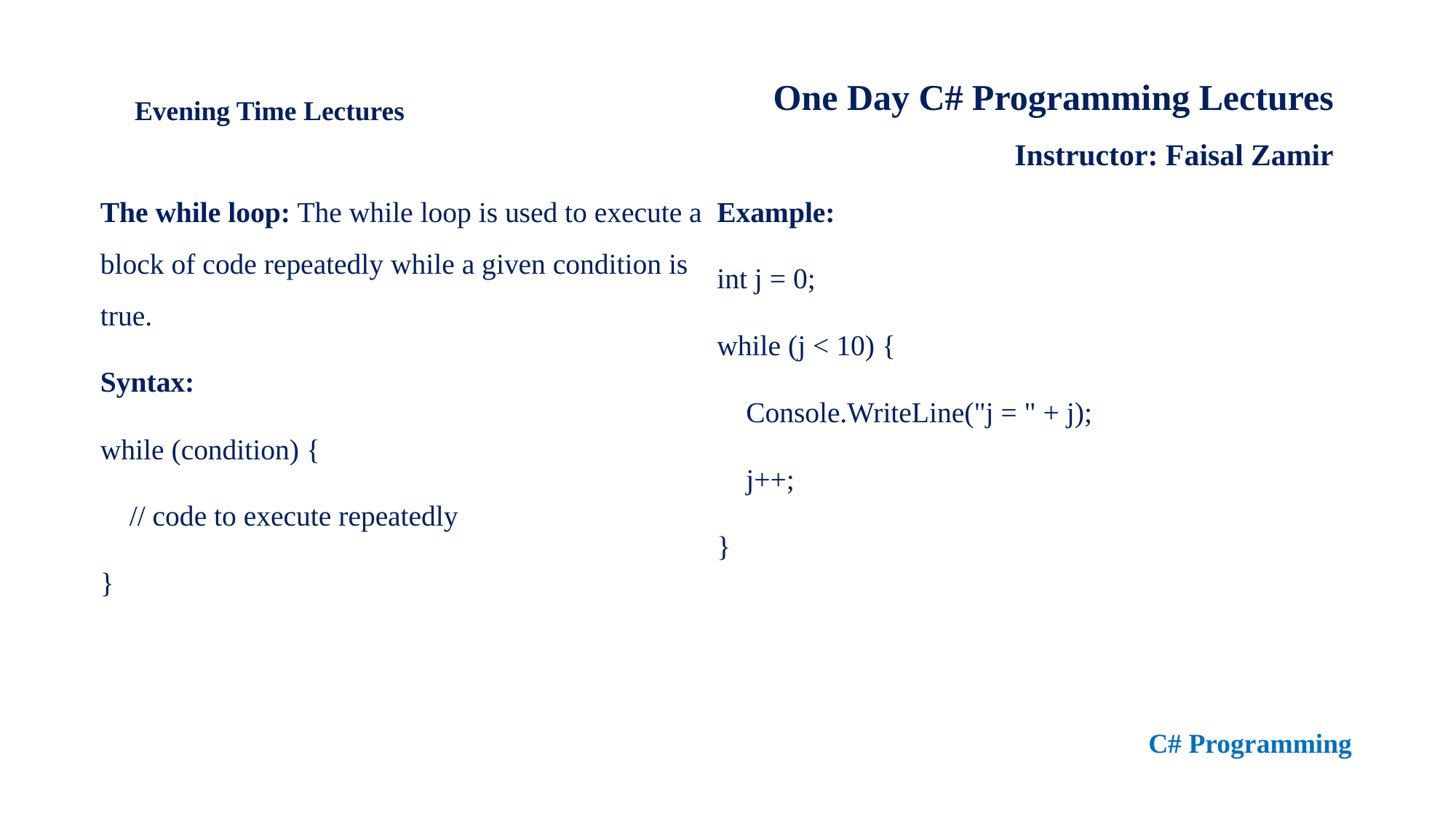

One Day C# Programming Lectures
Instructor: Faisal Zamir
Evening Time Lectures
The while loop: The while loop is used to execute a block of code repeatedly while a given condition is true.
Syntax:
while (condition) {
    // code to execute repeatedly
}

Example:
int j = 0;
while (j < 10) {
    Console.WriteLine("j = " + j);
    j++;
}
C# Programming